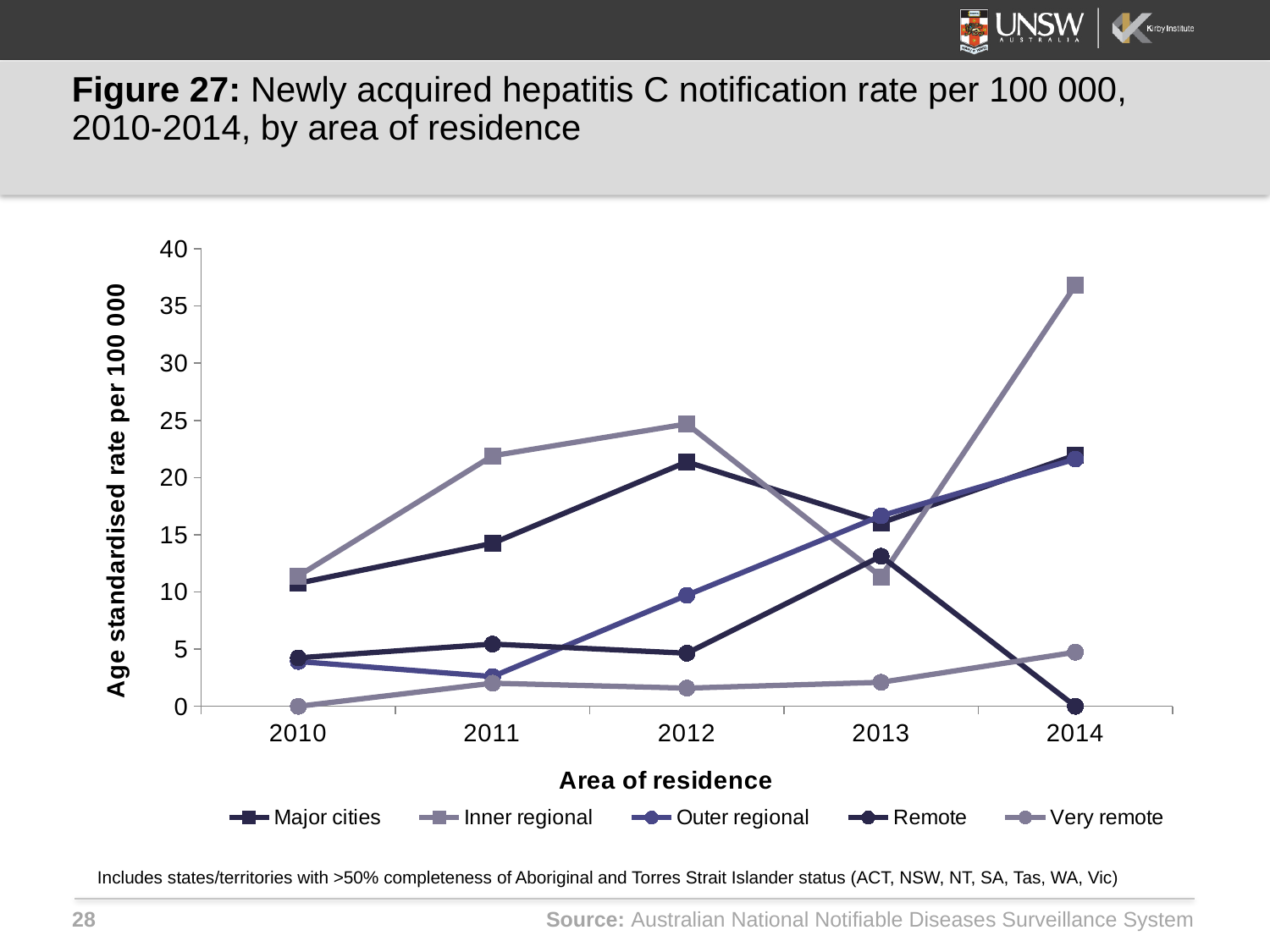

# Figure 27: Newly acquired hepatitis C notification rate per 100 000, 2010-2014, by area of residence

### Chart

| Category | Major cities | Inner regional | Outer regional | Remote | Very remote |
|---|---|---|---|---|---|
| 2010 | 10.7542 | 11.39613 | 3.918713 | 4.235407 | 0.0 |
| 2011 | 14.25247 | 21.90656 | 2.601324 | 5.443457 | 2.020037 |
| 2012 | 21.37007 | 24.69242 | 9.70851 | 4.643156 | 1.589453 |
| 2013 | 16.0409 | 11.32249 | 16.65643 | 13.12085 | 2.101273 |
| 2014 | 21.96219 | 36.80891 | 21.61601 | 0.0 | 4.730784 |
Includes states/territories with >50% completeness of Aboriginal and Torres Strait Islander status (ACT, NSW, NT, SA, Tas, WA, Vic)
Source: Australian National Notifiable Diseases Surveillance System
28